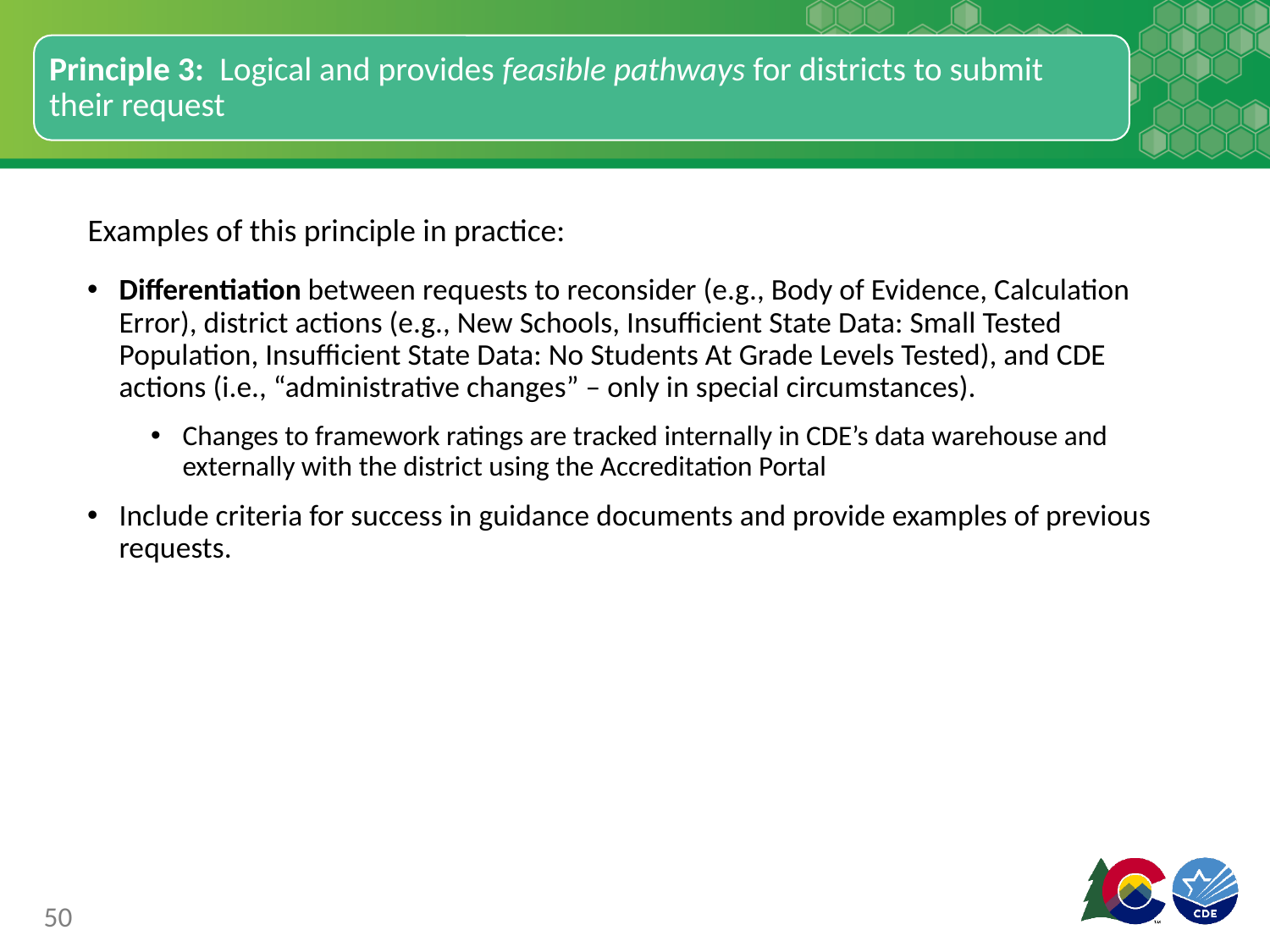

#

Principle 3:  Logical and provides feasible pathways for districts to submit their request
Examples of this principle in practice:
Differentiation between requests to reconsider (e.g., Body of Evidence, Calculation Error), district actions (e.g., New Schools, Insufficient State Data: Small Tested Population, Insufficient State Data: No Students At Grade Levels Tested), and CDE actions (i.e., “administrative changes” – only in special circumstances).
Changes to framework ratings are tracked internally in CDE’s data warehouse and externally with the district using the Accreditation Portal
Include criteria for success in guidance documents and provide examples of previous requests.
50